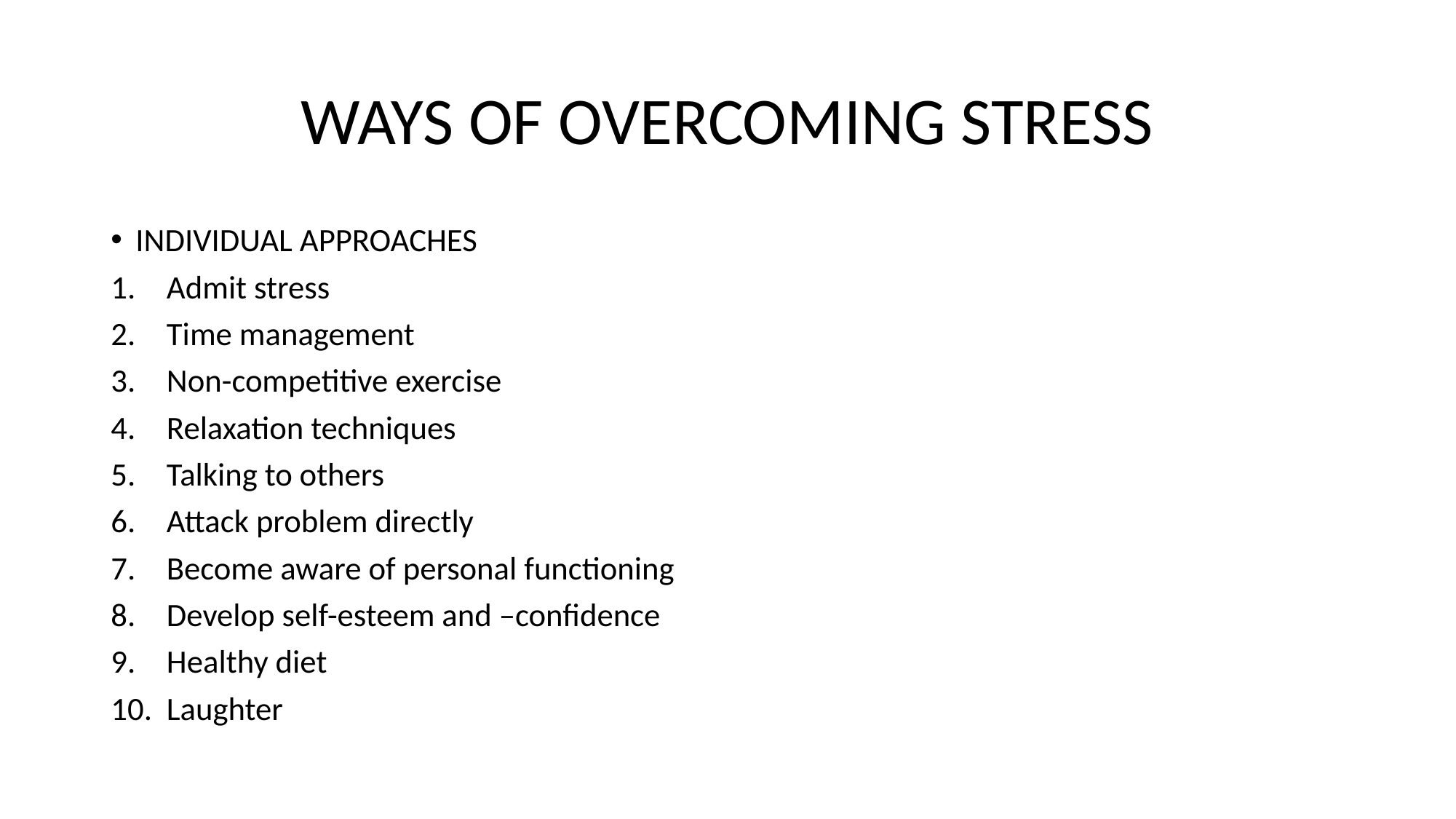

# WAYS OF OVERCOMING STRESS
INDIVIDUAL APPROACHES
Admit stress
Time management
Non-competitive exercise
Relaxation techniques
Talking to others
Attack problem directly
Become aware of personal functioning
Develop self-esteem and –confidence
Healthy diet
Laughter